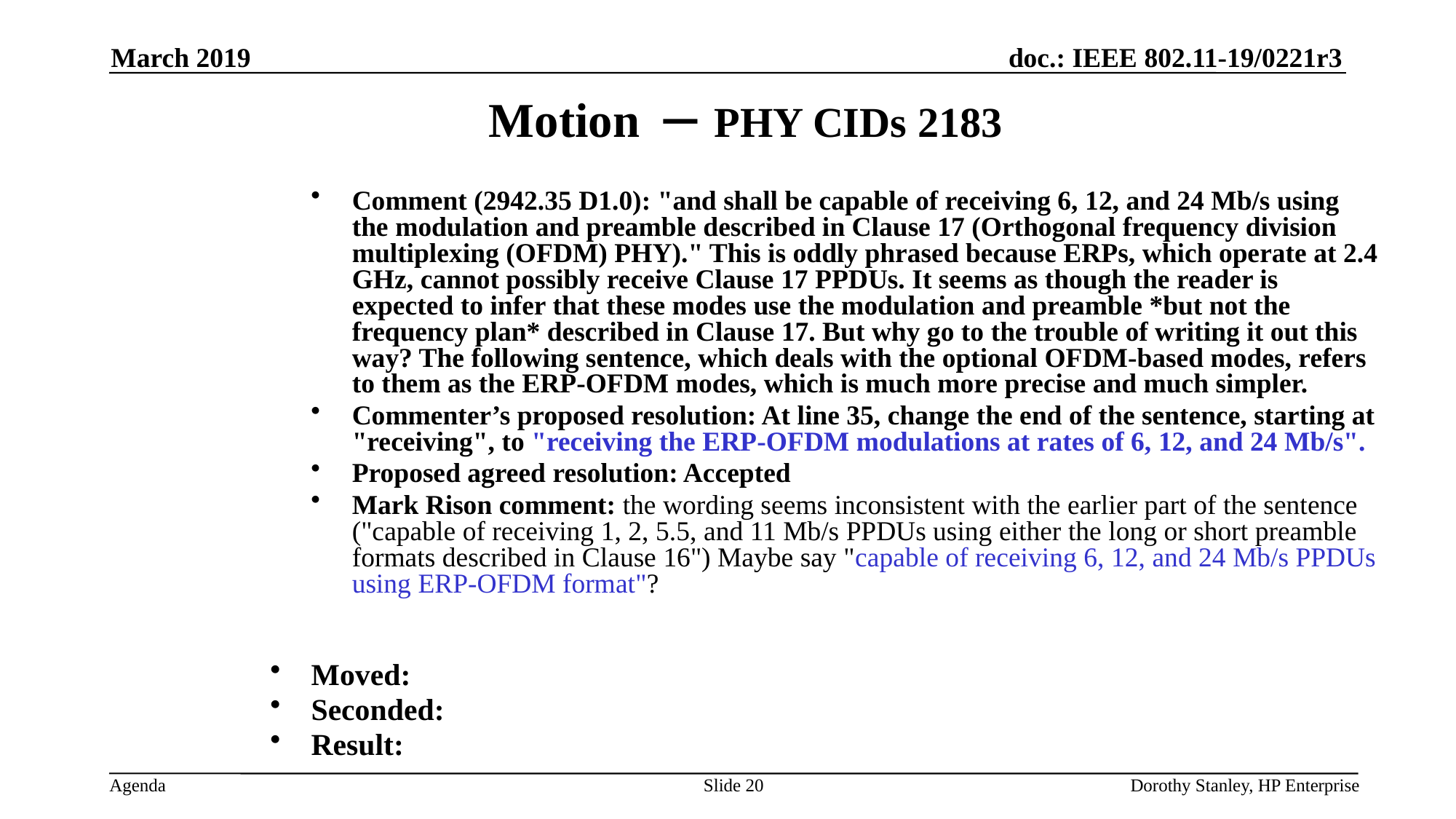

March 2019
Motion  – PHY CIDs 2183
Comment (2942.35 D1.0): "and shall be capable of receiving 6, 12, and 24 Mb/s using the modulation and preamble described in Clause 17 (Orthogonal frequency division multiplexing (OFDM) PHY)." This is oddly phrased because ERPs, which operate at 2.4 GHz, cannot possibly receive Clause 17 PPDUs. It seems as though the reader is expected to infer that these modes use the modulation and preamble *but not the frequency plan* described in Clause 17. But why go to the trouble of writing it out this way? The following sentence, which deals with the optional OFDM-based modes, refers to them as the ERP-OFDM modes, which is much more precise and much simpler.
Commenter’s proposed resolution: At line 35, change the end of the sentence, starting at "receiving", to "receiving the ERP-OFDM modulations at rates of 6, 12, and 24 Mb/s".
Proposed agreed resolution: Accepted
Mark Rison comment: the wording seems inconsistent with the earlier part of the sentence ("capable of receiving 1, 2, 5.5, and 11 Mb/s PPDUs using either the long or short preamble formats described in Clause 16") Maybe say "capable of receiving 6, 12, and 24 Mb/s PPDUs using ERP-OFDM format"?

Moved:
Seconded:
Result:

Slide 20
Dorothy Stanley, HP Enterprise